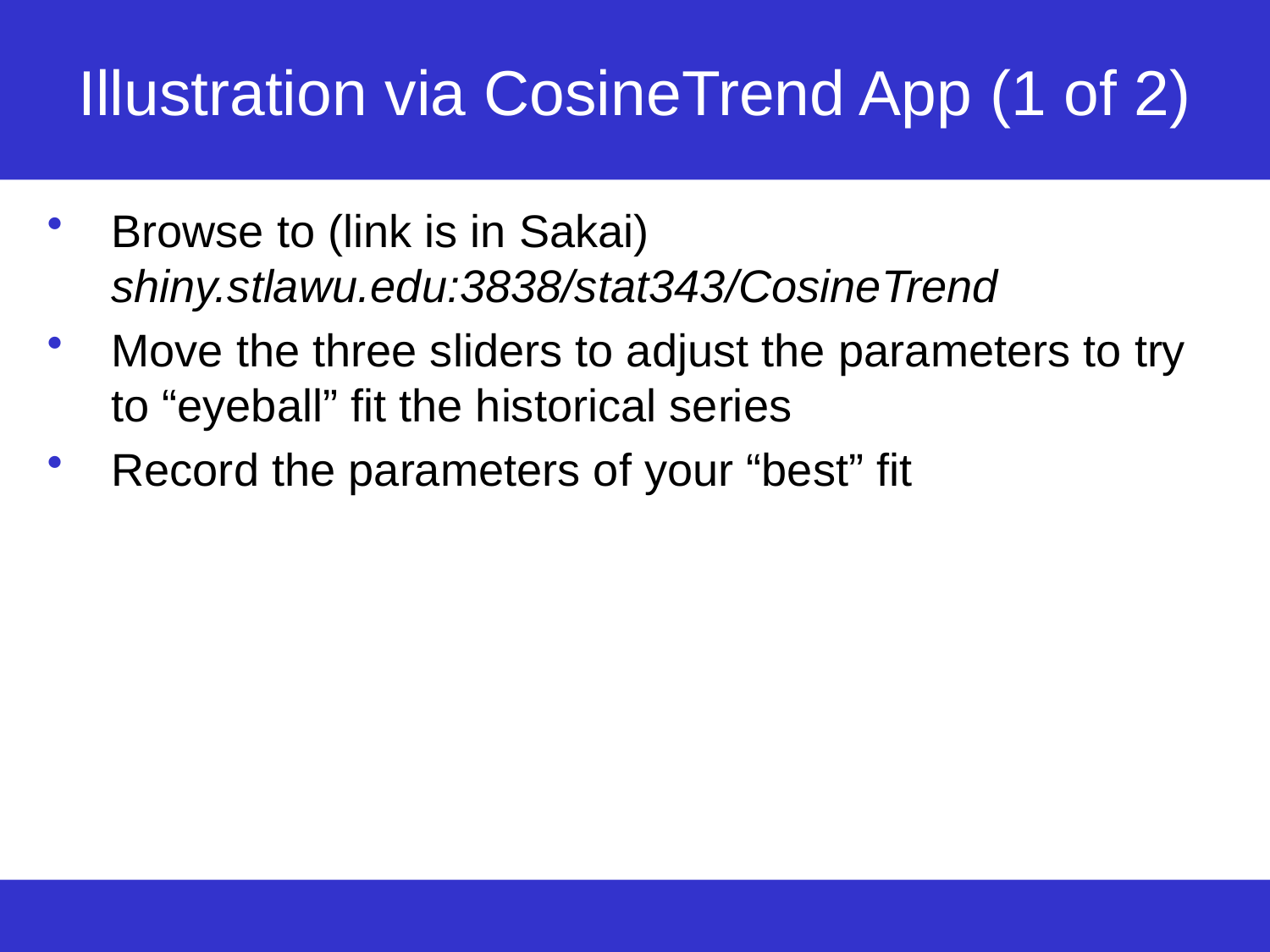

# Illustration via CosineTrend App (1 of 2)
Browse to (link is in Sakai) shiny.stlawu.edu:3838/stat343/CosineTrend
Move the three sliders to adjust the parameters to try to “eyeball” fit the historical series
Record the parameters of your “best” fit